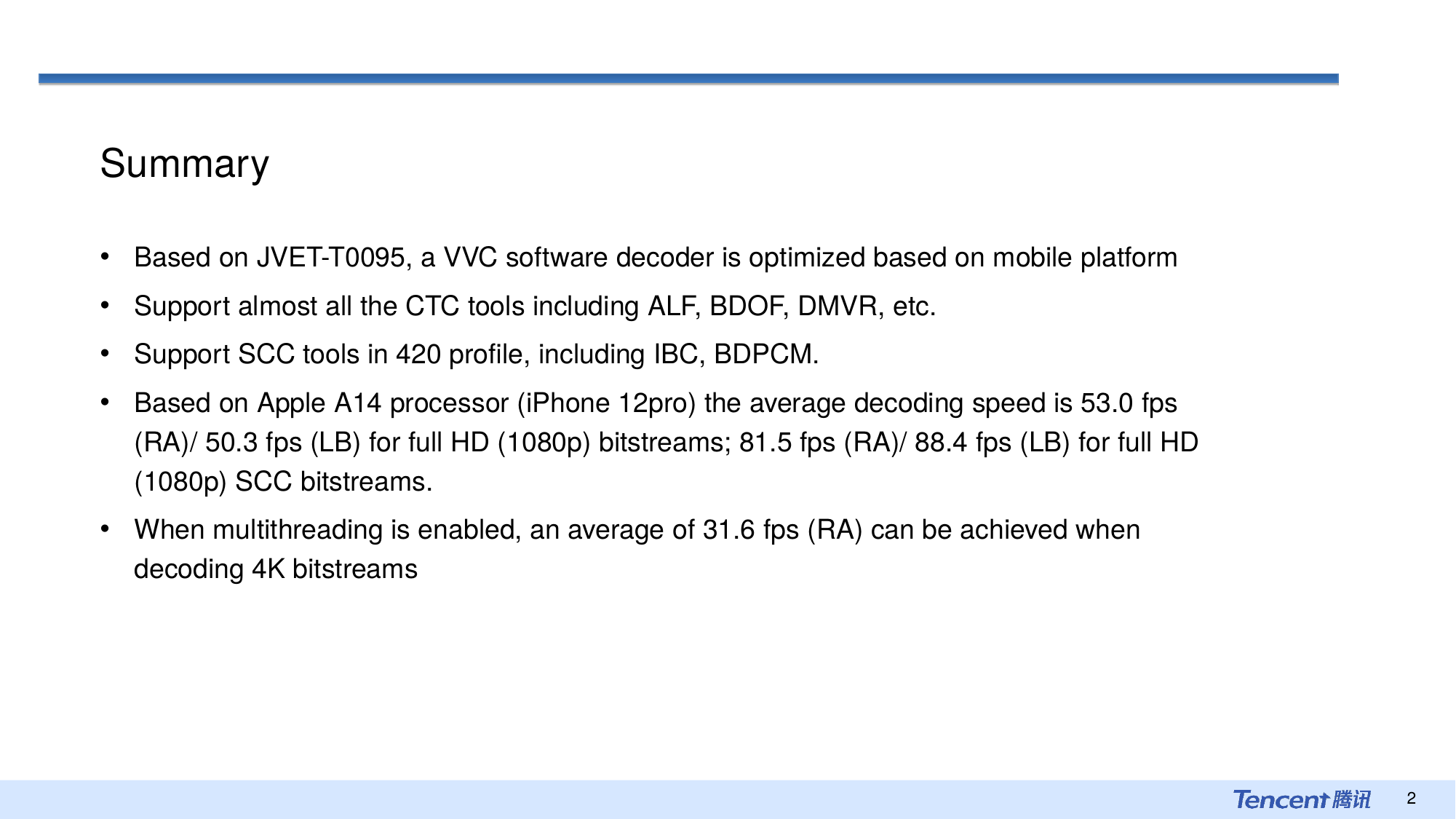

Summary

Based on JVET-T0095, a VVC software decoder is optimized based on mobile platform
Support almost all the CTC tools including ALF, BDOF, DMVR, etc.
Support SCC tools in 420 profile, including IBC, BDPCM.
Based on Apple A14 processor (iPhone 12pro) the average decoding speed is 53.0 fps (RA)/ 50.3 fps (LB) for full HD (1080p) bitstreams; 81.5 fps (RA)/ 88.4 fps (LB) for full HD (1080p) SCC bitstreams.
When multithreading is enabled, an average of 31.6 fps (RA) can be achieved when decoding 4K bitstreams